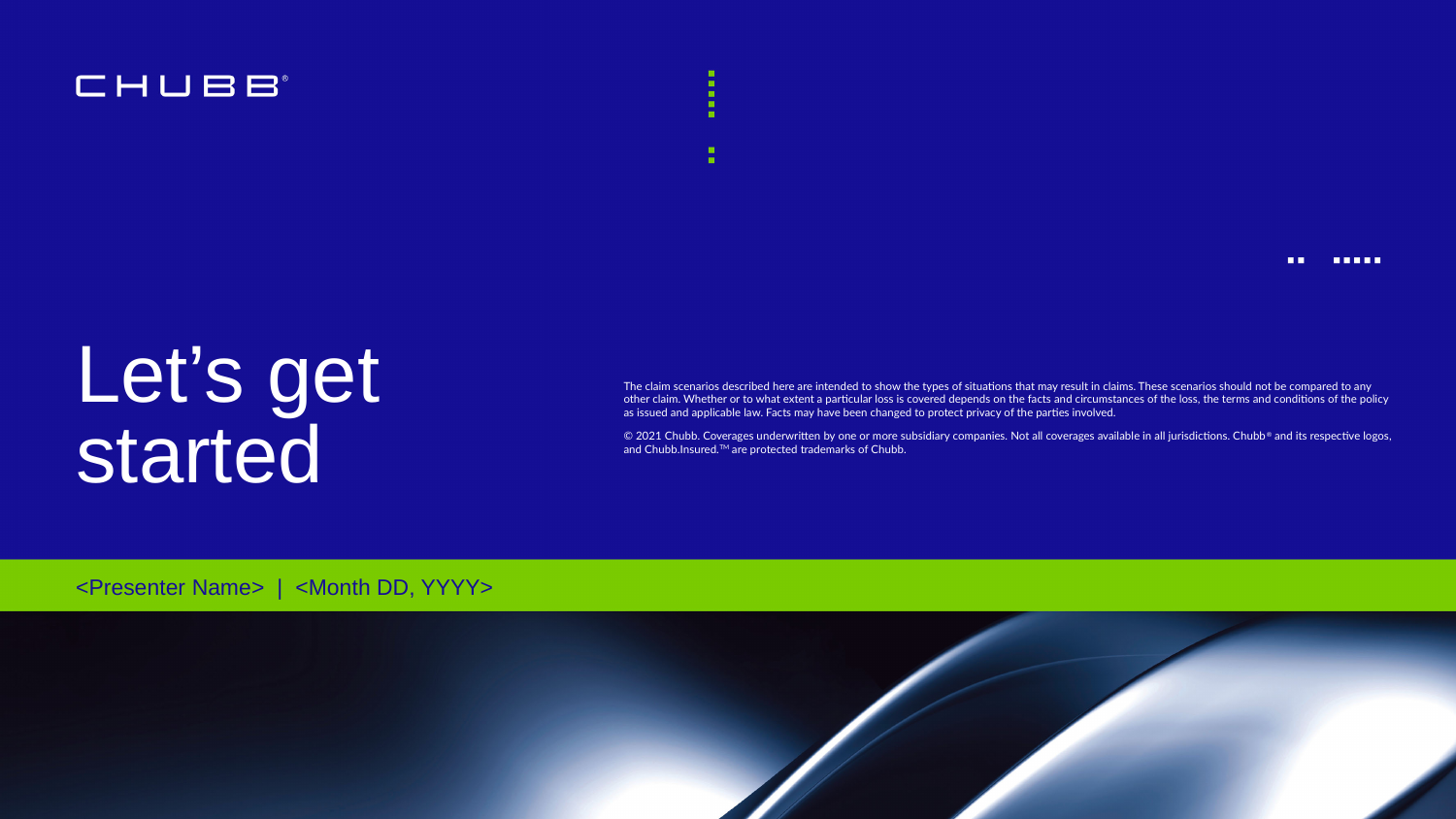

Let’s get
started
The claim scenarios described here are intended to show the types of situations that may result in claims. These scenarios should not be compared to any other claim. Whether or to what extent a particular loss is covered depends on the facts and circumstances of the loss, the terms and conditions of the policy as issued and applicable law. Facts may have been changed to protect privacy of the parties involved.
© 2021 Chubb. Coverages underwritten by one or more subsidiary companies. Not all coverages available in all jurisdictions. Chubb® and its respective logos, and Chubb.Insured.TM are protected trademarks of Chubb.
<Presenter Name>  |  <Month DD, YYYY>